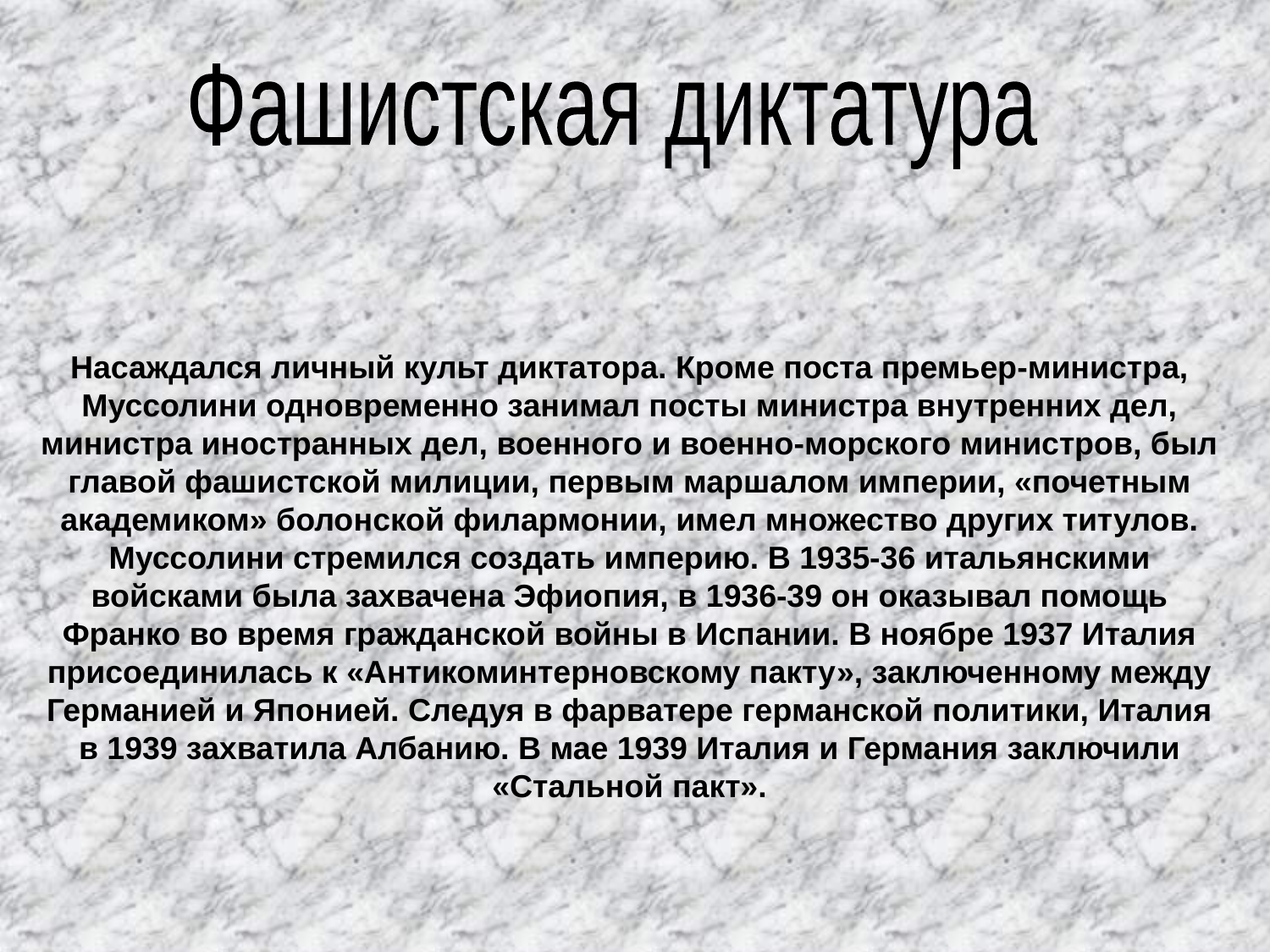

Фашистская диктатура
Насаждался личный культ диктатора. Кроме поста премьер-министра, Муссолини одновременно занимал посты министра внутренних дел, министра иностранных дел, военного и военно-морского министров, был главой фашистской милиции, первым маршалом империи, «почетным академиком» болонской филармонии, имел множество других титулов.
Муссолини стремился создать империю. В 1935-36 итальянскими войсками была захвачена Эфиопия, в 1936-39 он оказывал помощь Франко во время гражданской войны в Испании. В ноябре 1937 Италия присоединилась к «Антикоминтерновскому пакту», заключенному между Германией и Японией. Следуя в фарватере германской политики, Италия в 1939 захватила Албанию. В мае 1939 Италия и Германия заключили «Стальной пакт».